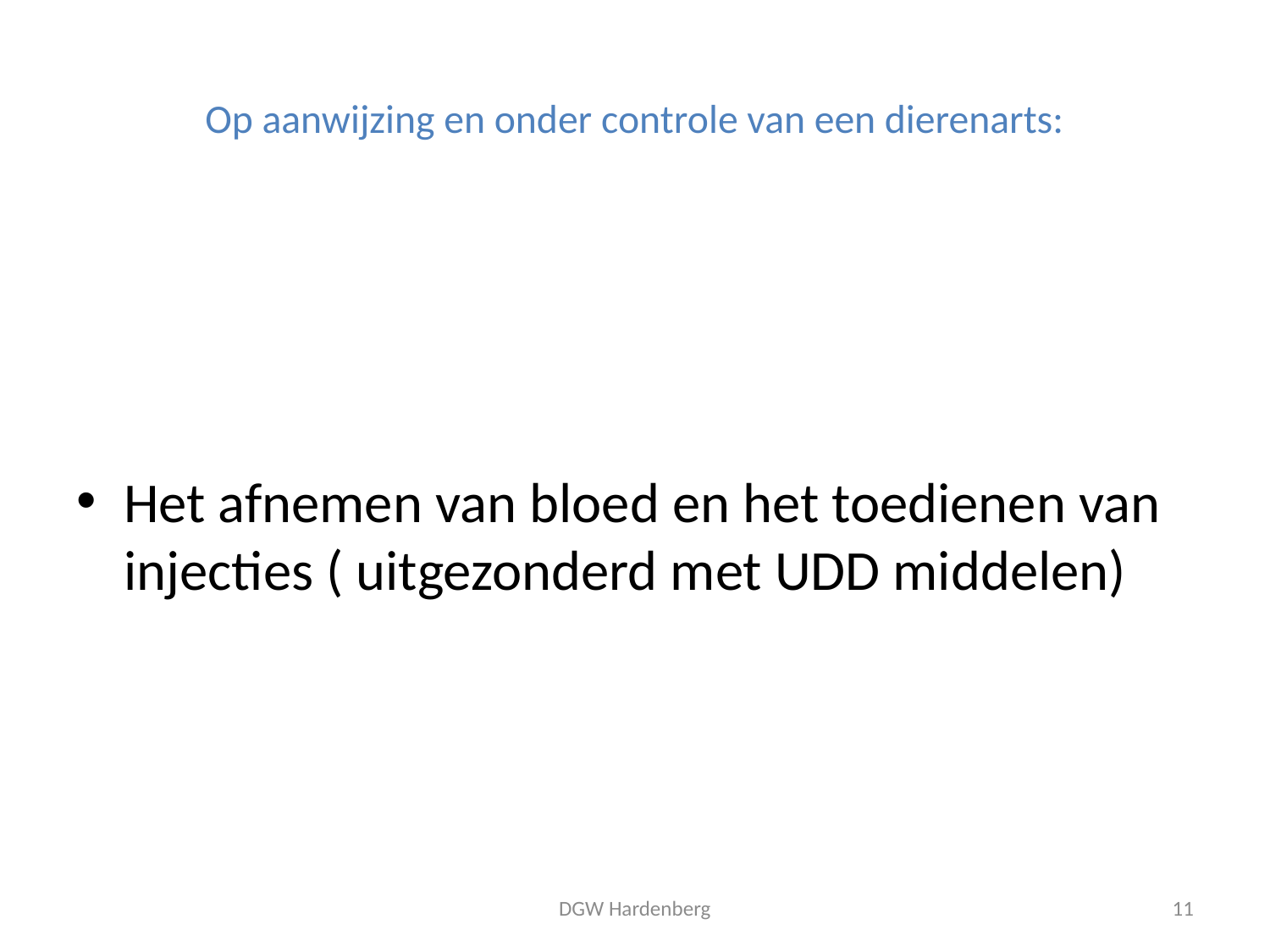

# Op aanwijzing en onder controle van een dierenarts:

Het afnemen van bloed en het toedienen van injecties ( uitgezonderd met UDD middelen)
DGW Hardenberg
11